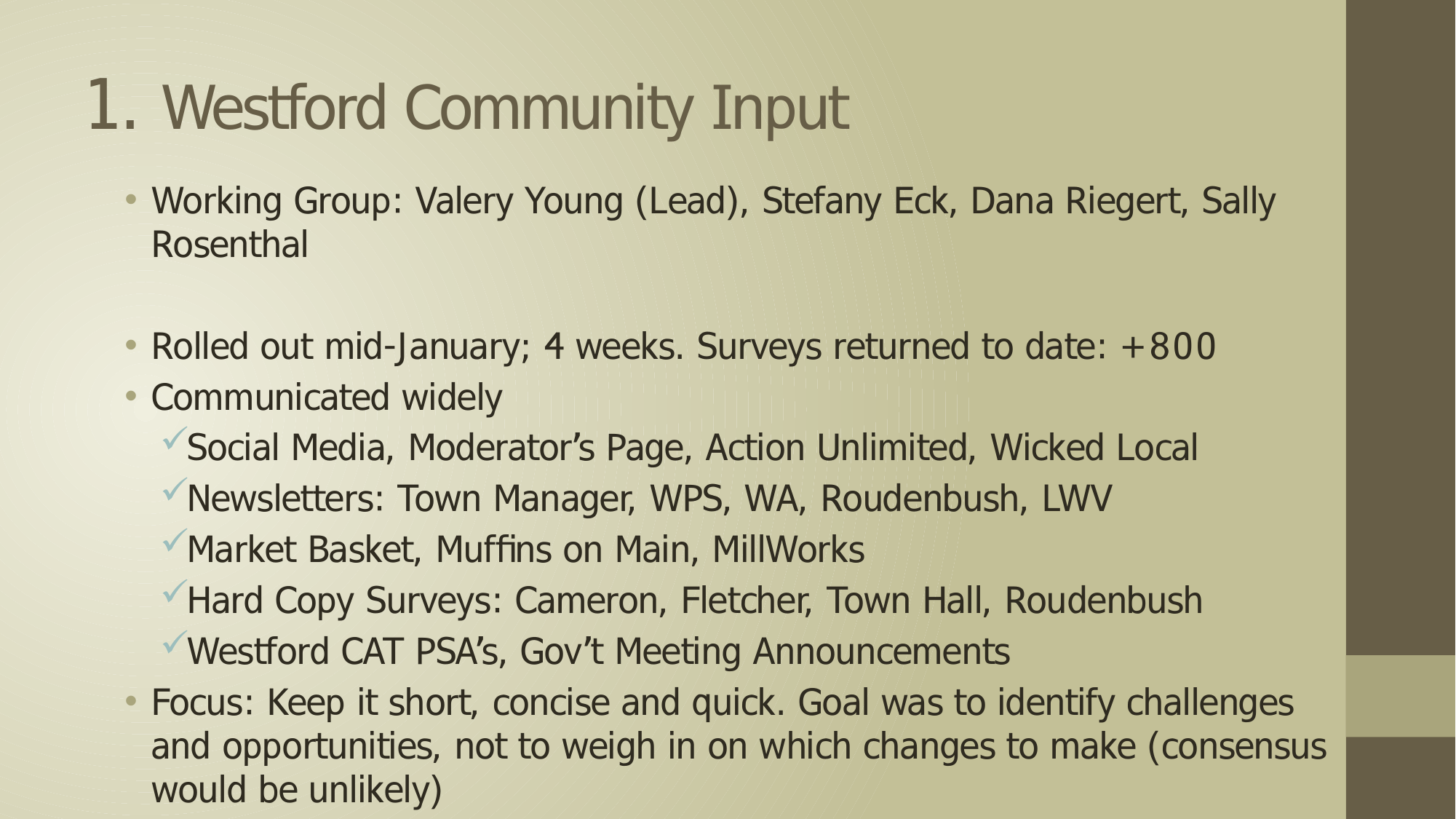

# 1. Westford Community Input

Working Group: Valery Young (Lead), Stefany Eck, Dana Riegert, Sally Rosenthal

Rolled out mid-January; 4 weeks. Surveys returned to date: +800
Communicated widely
Social Media, Moderator’s Page, Action Unlimited, Wicked Local
Newsletters: Town Manager, WPS, WA, Roudenbush, LWV
Market Basket, Muffins on Main, MillWorks
Hard Copy Surveys: Cameron, Fletcher, Town Hall, Roudenbush
Westford CAT PSA’s, Gov’t Meeting Announcements
Focus: Keep it short, concise and quick. Goal was to identify challenges and opportunities, not to weigh in on which changes to make (consensus would be unlikely)